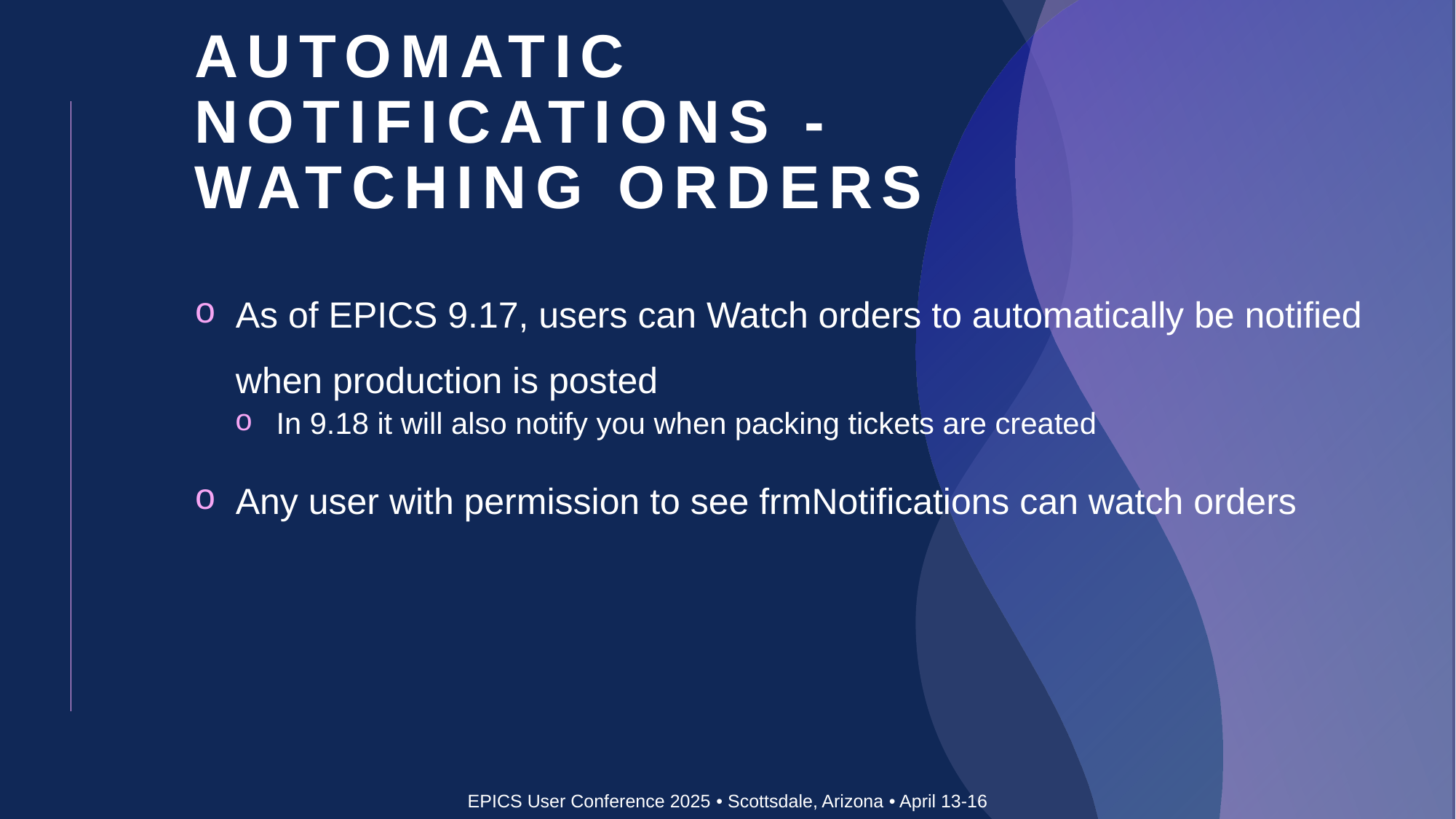

# Automatic Notifications - Watching Orders
As of EPICS 9.17, users can Watch orders to automatically be notified when production is posted
In 9.18 it will also notify you when packing tickets are created
Any user with permission to see frmNotifications can watch orders